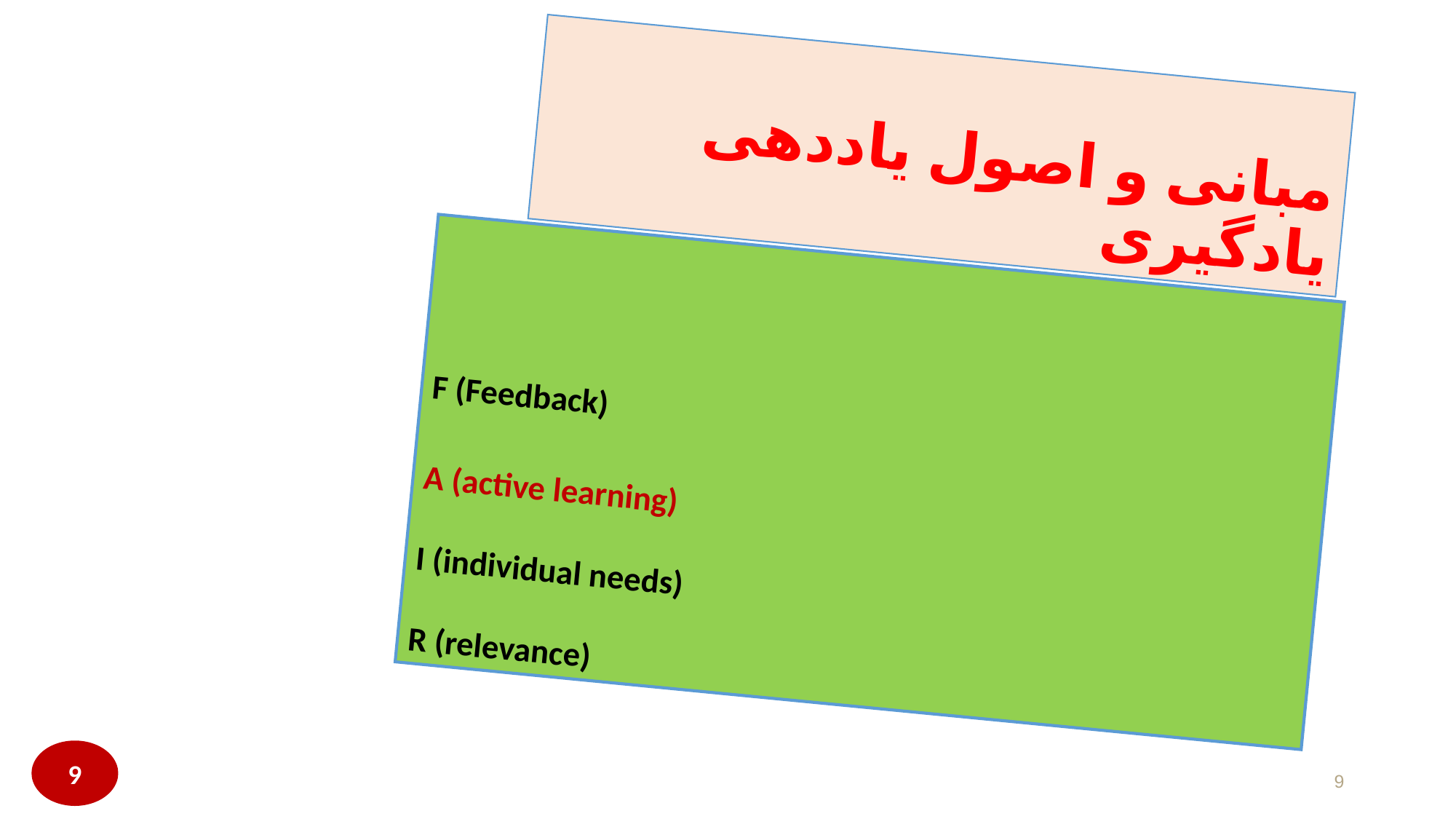

# مبانی و اصول یاددهی یادگیری

 F (Feedback)

A (active learning)

I (individual needs)

R (relevance)

9

9